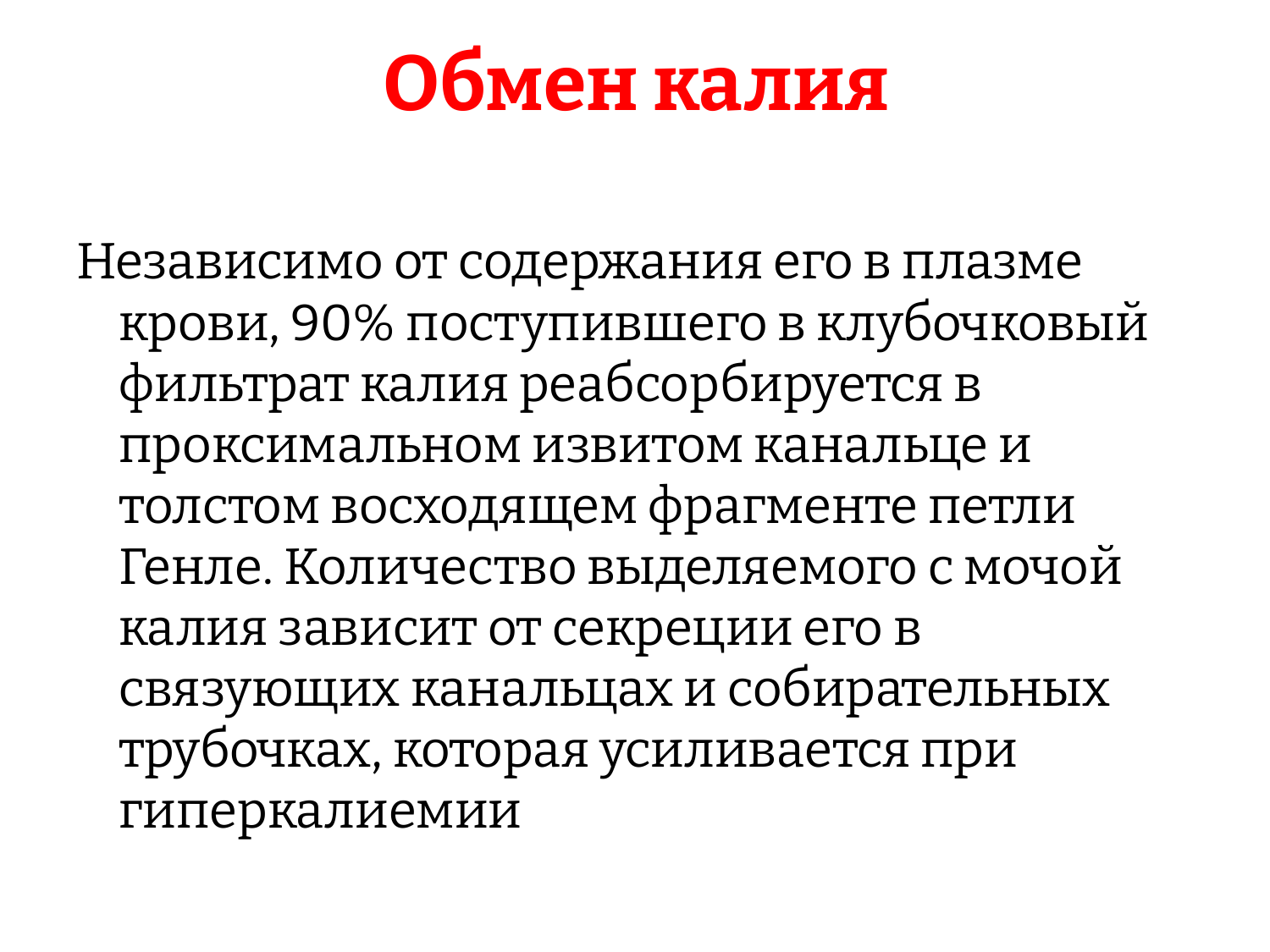

# Обмен калия
Независимо от содержания его в плазме крови, 90% поступившего в клубочковый фильтрат калия реабсорбируется в проксимальном извитом канальце и толстом восходящем фрагменте петли Генле. Количество выделяемого с мочой калия зависит от секреции его в связующих канальцах и собирательных трубочках, которая усиливается при гиперкалиемии